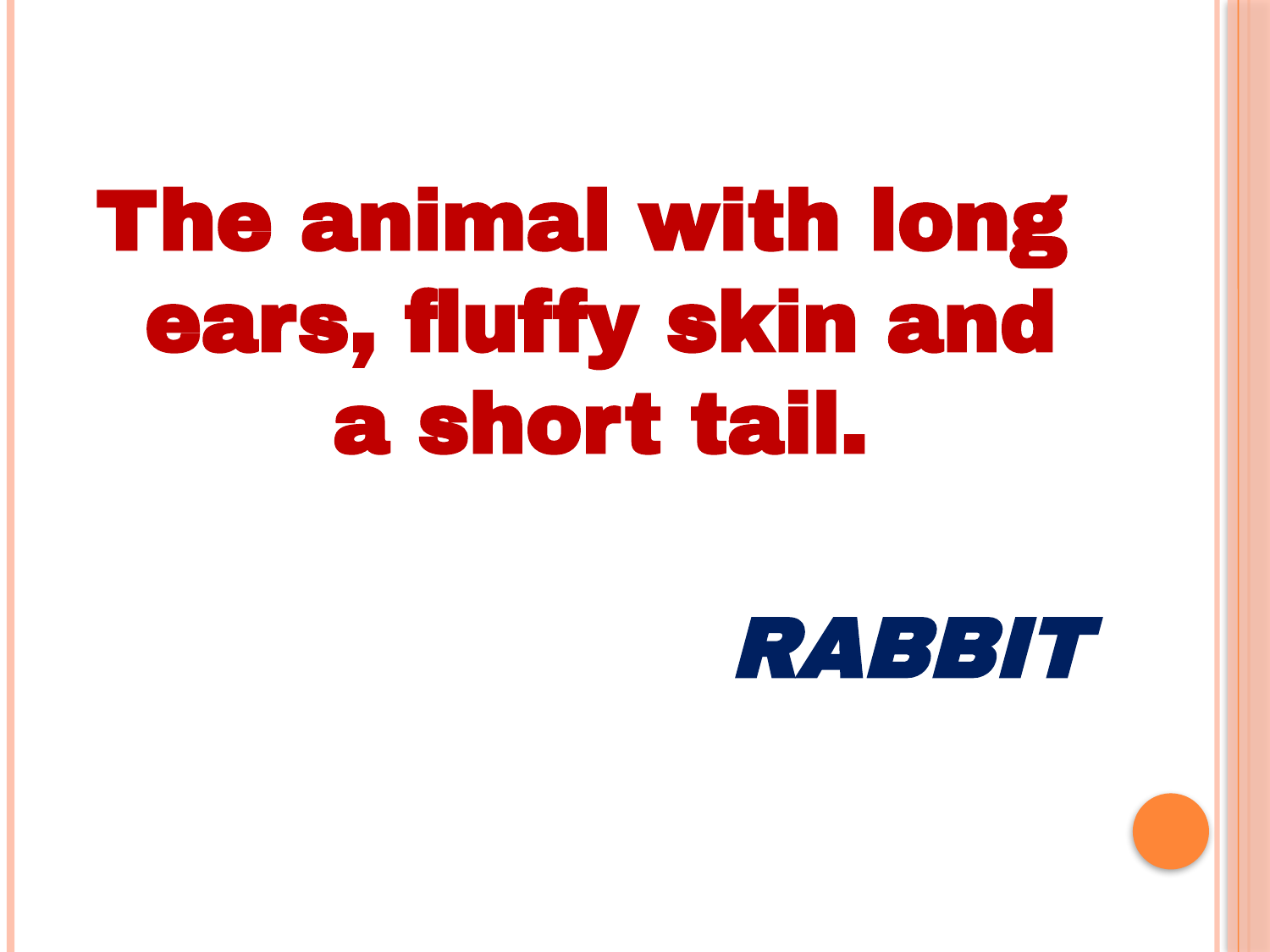

The animal with long ears, fluffy skin and a short tail.

RABBIT